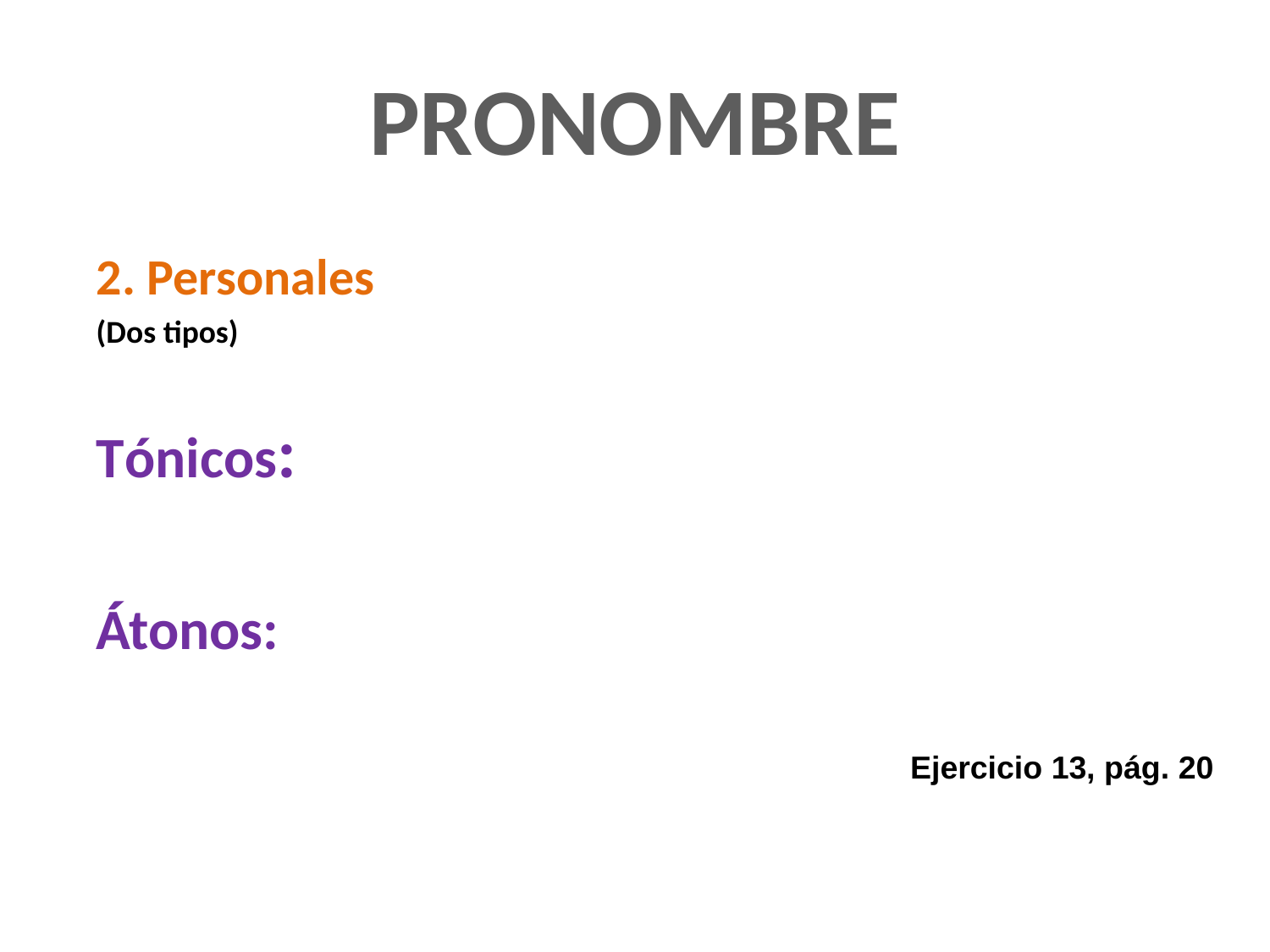

# PRONOMBRE

2. Personales
(Dos tipos)

Tónicos:

Átonos:

Ejercicio 13, pág. 20